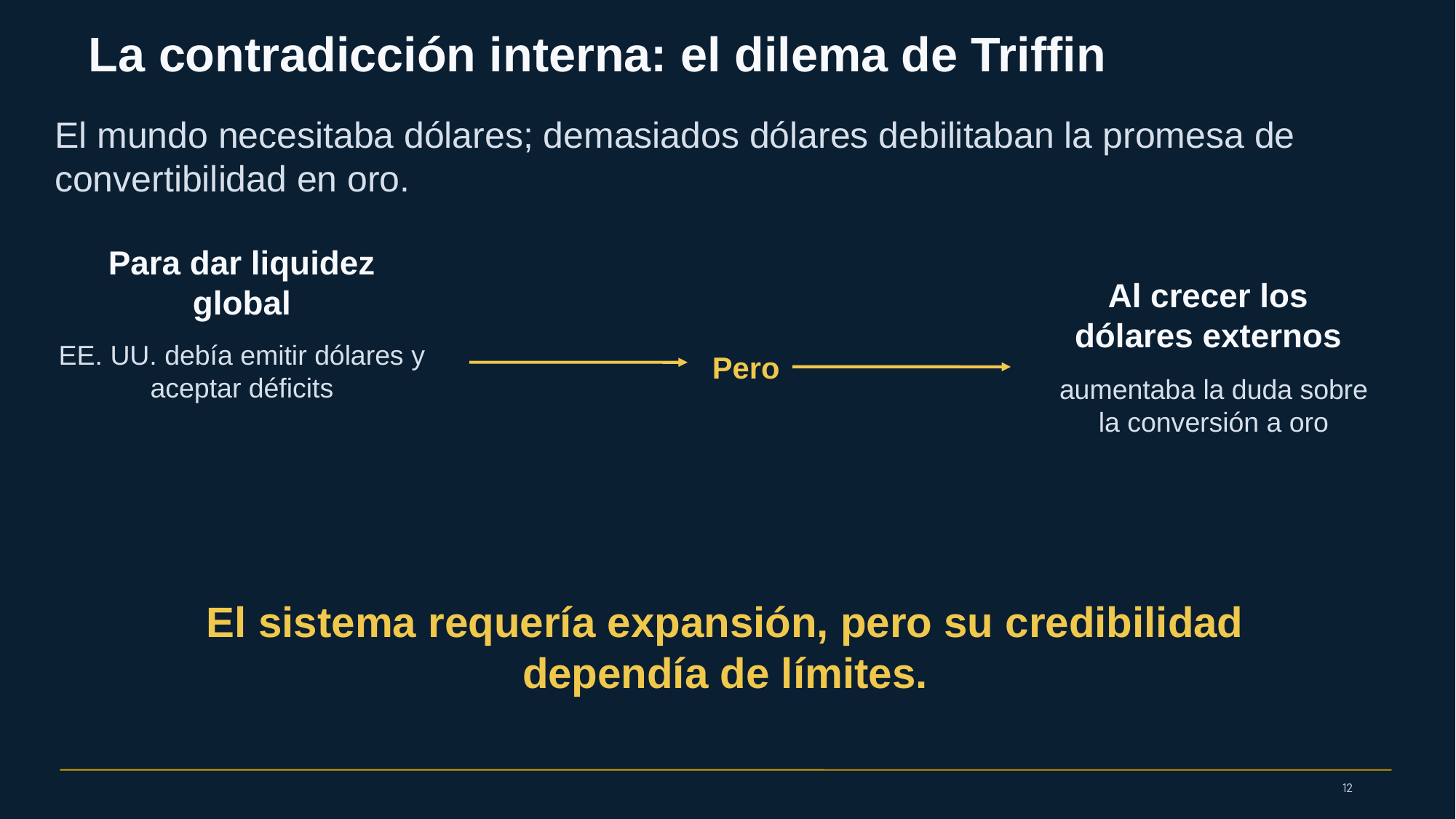

La contradicción interna: el dilema de Triffin
El mundo necesitaba dólares; demasiados dólares debilitaban la promesa de convertibilidad en oro.
Para dar liquidez global
Al crecer los dólares externos
EE. UU. debía emitir dólares y aceptar déficits
Pero
aumentaba la duda sobre la conversión a oro

El sistema requería expansión, pero su credibilidad dependía de límites.
12